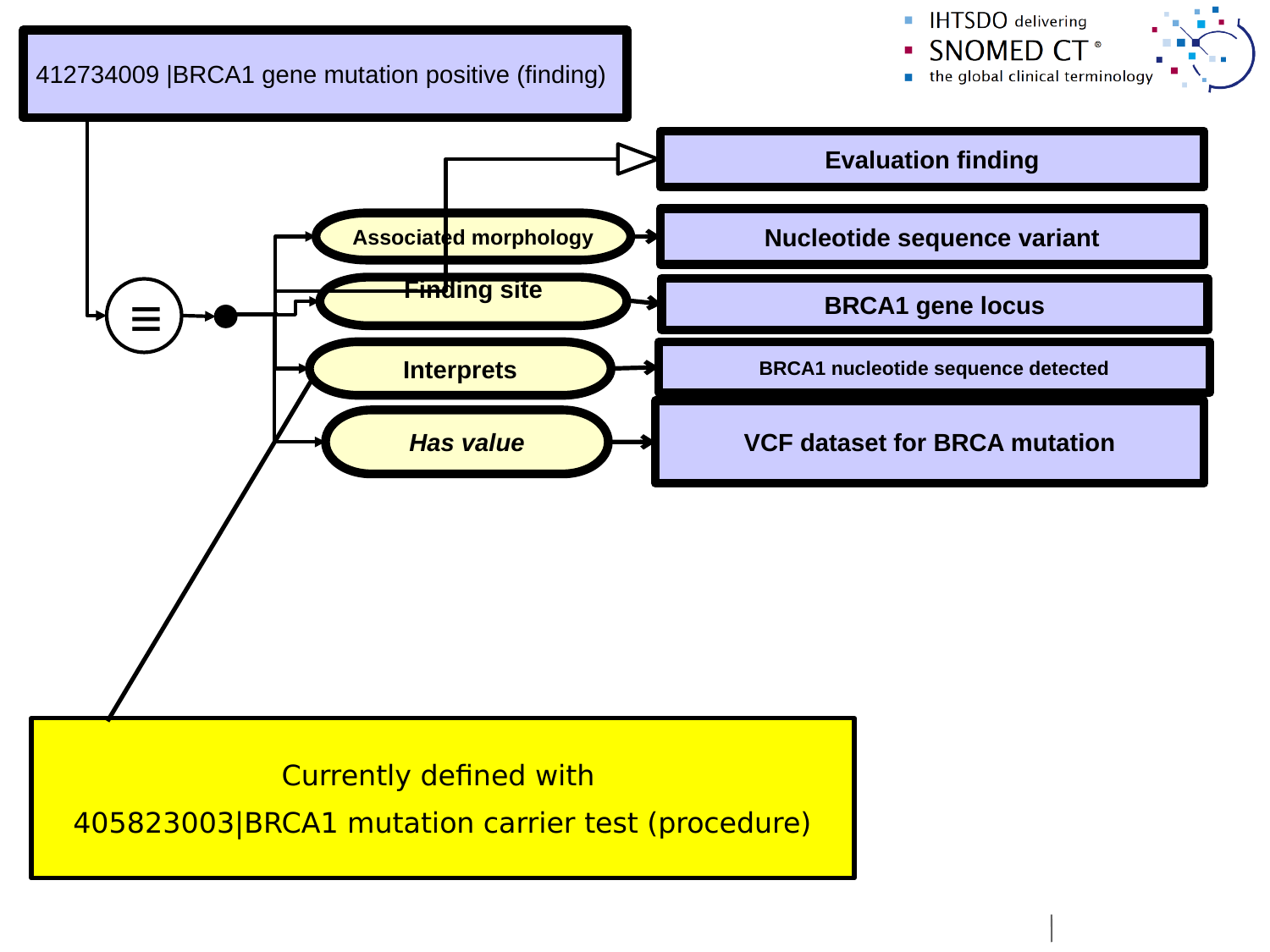

# Agreed flattened quality observable model template for trial use
412734009 |BRCA1 gene mutation positive (finding)
Evaluation finding

Nucleotide sequence variant
Associated morphology

Finding site
BRCA1 gene locus
≡

Interprets
BRCA1 nucleotide sequence detected
VCF dataset for BRCA mutation
Has value
Currently defined with
405823003|BRCA1 mutation carrier test (procedure)